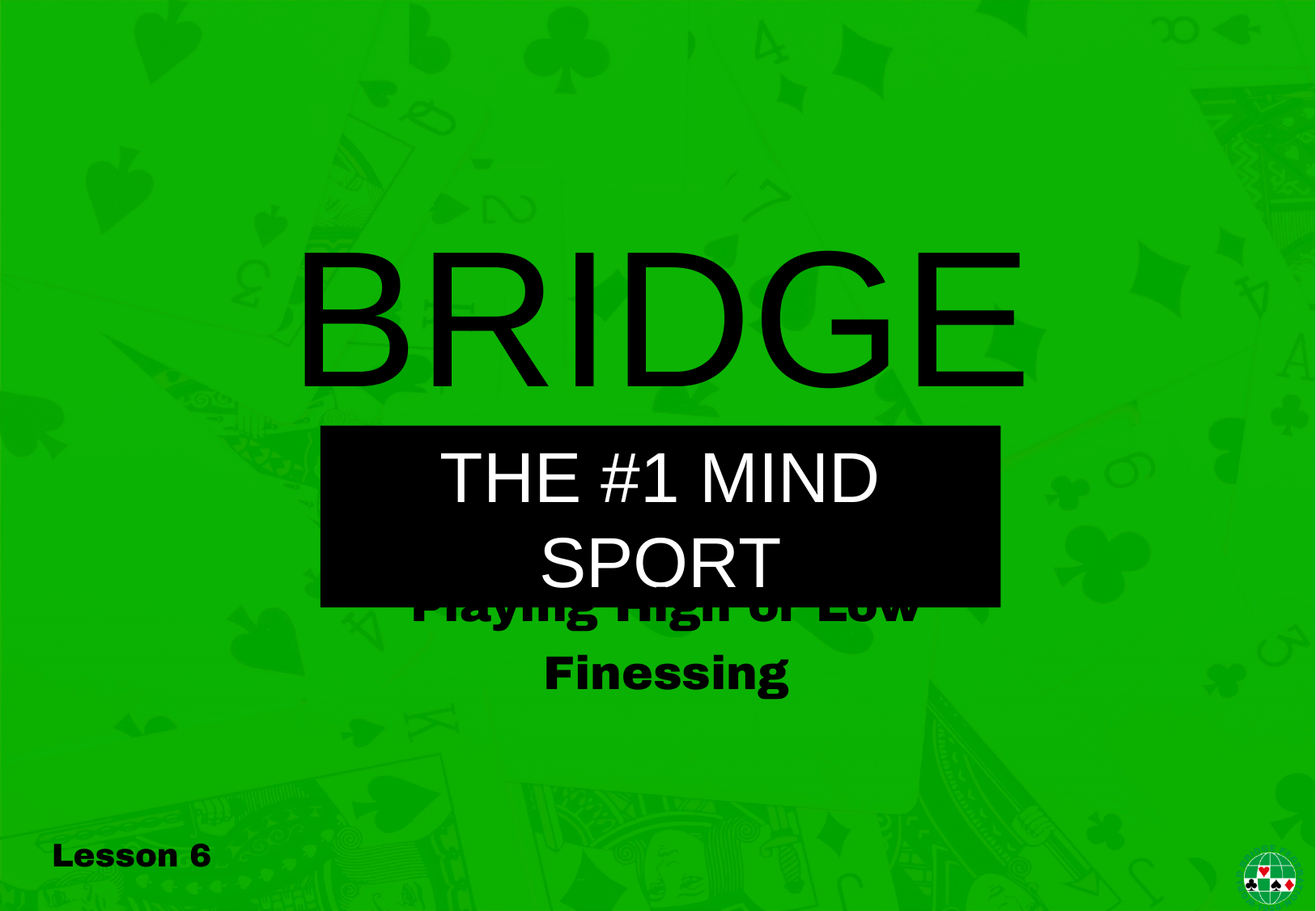

Playing High or Low
Finessing
Lesson 6